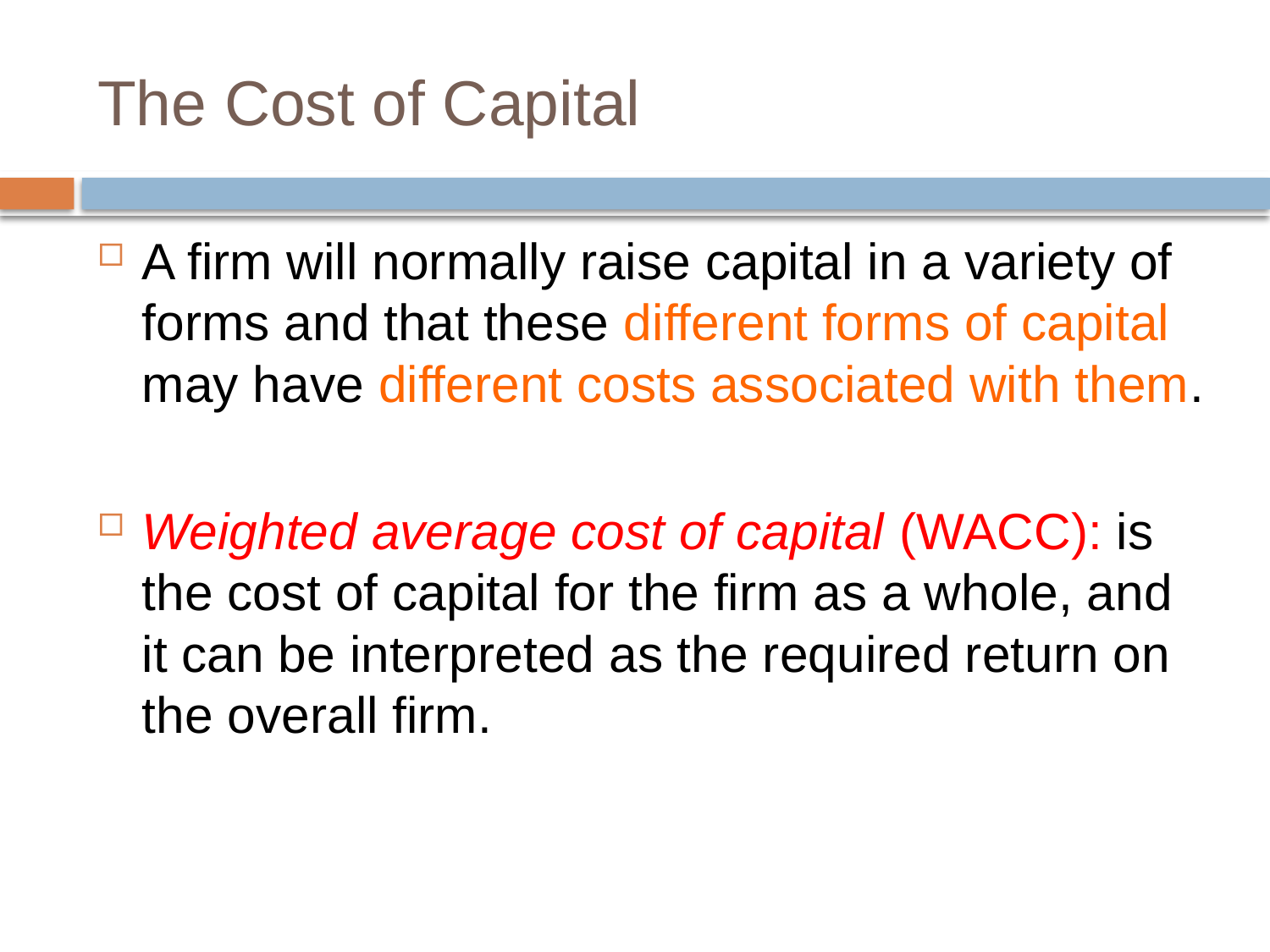

# The Cost of Capital
A firm will normally raise capital in a variety of forms and that these different forms of capital may have different costs associated with them.

Weighted average cost of capital (WACC): is the cost of capital for the firm as a whole, and it can be interpreted as the required return on the overall firm.